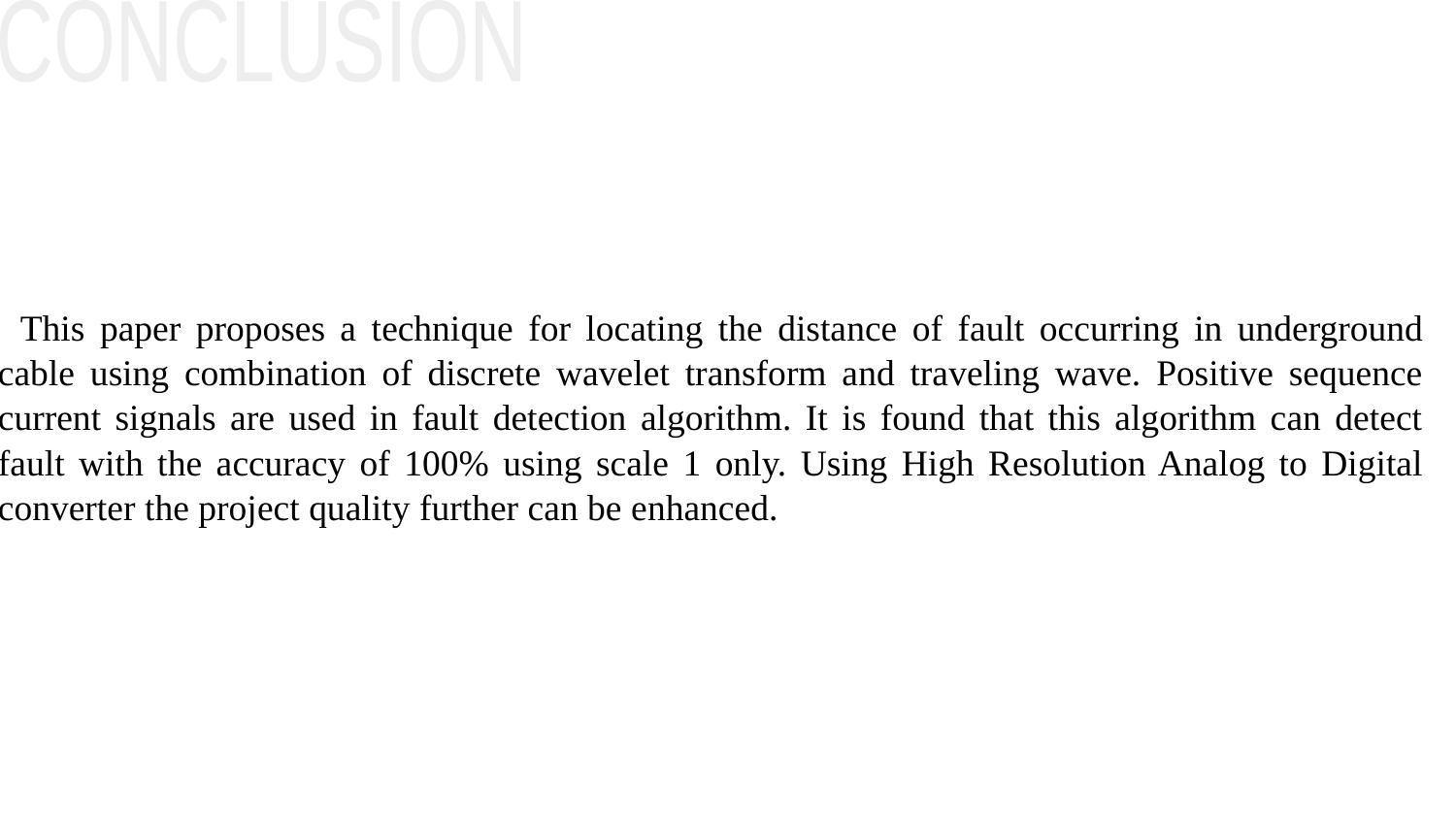

CONCLUSION

This paper proposes a technique for locating the distance of fault occurring in underground cable using combination of discrete wavelet transform and traveling wave. Positive sequence current signals are used in fault detection algorithm. It is found that this algorithm can detect fault with the accuracy of 100% using scale 1 only. Using High Resolution Analog to Digital converter the project quality further can be enhanced.